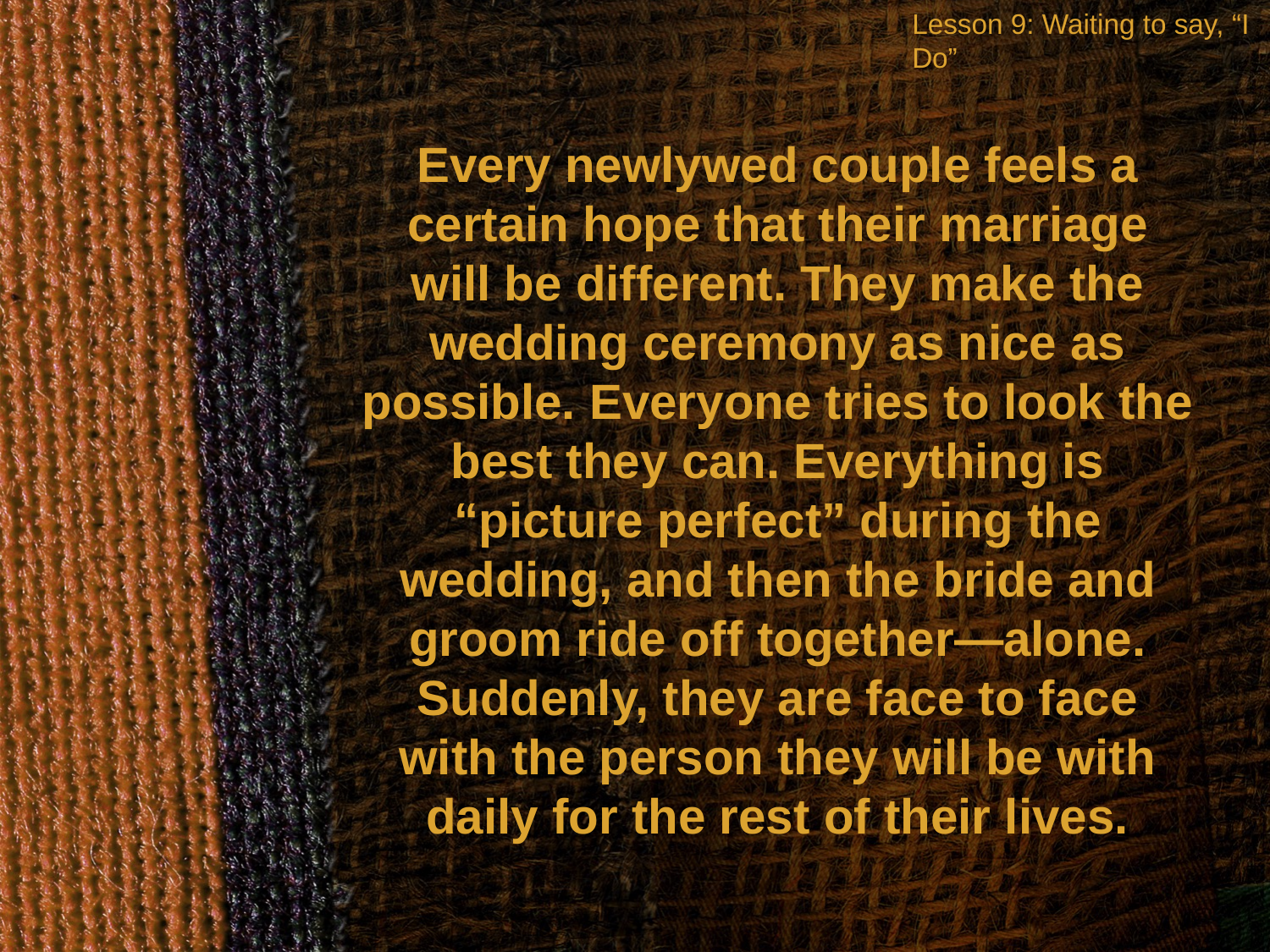

Lesson 9: Waiting to say, “I Do”
Every newlywed couple feels a certain hope that their marriage will be different. They make the wedding ceremony as nice as possible. Everyone tries to look the best they can. Everything is “picture perfect” during the wedding, and then the bride and groom ride off together—alone. Suddenly, they are face to face with the person they will be with daily for the rest of their lives.